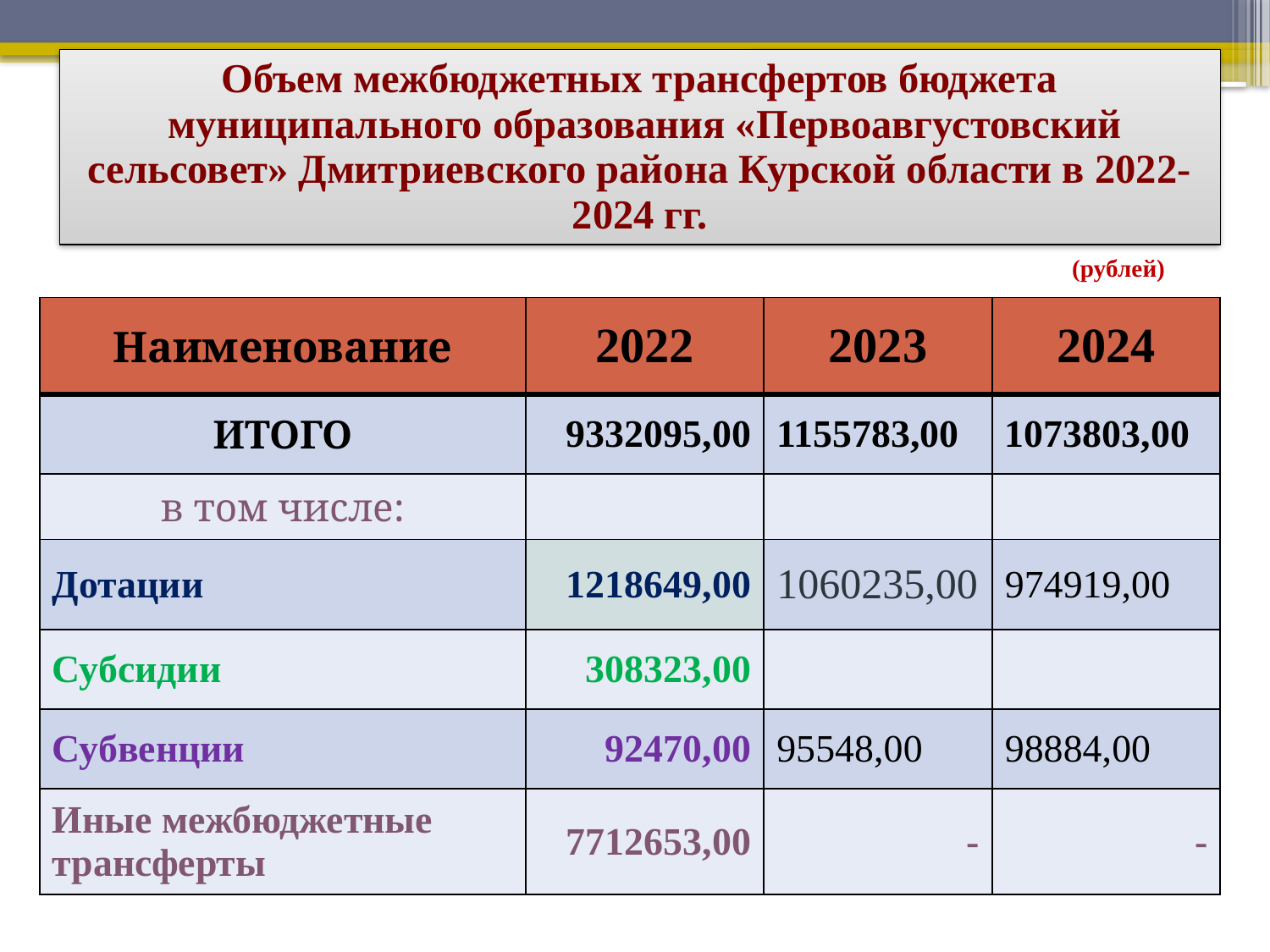

Объем межбюджетных трансфертов бюджета
 муниципального образования «Первоавгустовский сельсовет» Дмитриевского района Курской области в 2022-2024 гг.
    (рублей)
| Наименование | 2022 | 2023 | 2024 |
| --- | --- | --- | --- |
| ИТОГО | 9332095,00 | 1155783,00 | 1073803,00 |
| в том числе: |  |  |  |
| Дотации | 1218649,00 | 1060235,00 | 974919,00 |
| Субсидии | 308323,00 |  |  |
| Субвенции | 92470,00 | 95548,00 | 98884,00 |
| Иные межбюджетные трансферты | 7712653,00 | - | - |